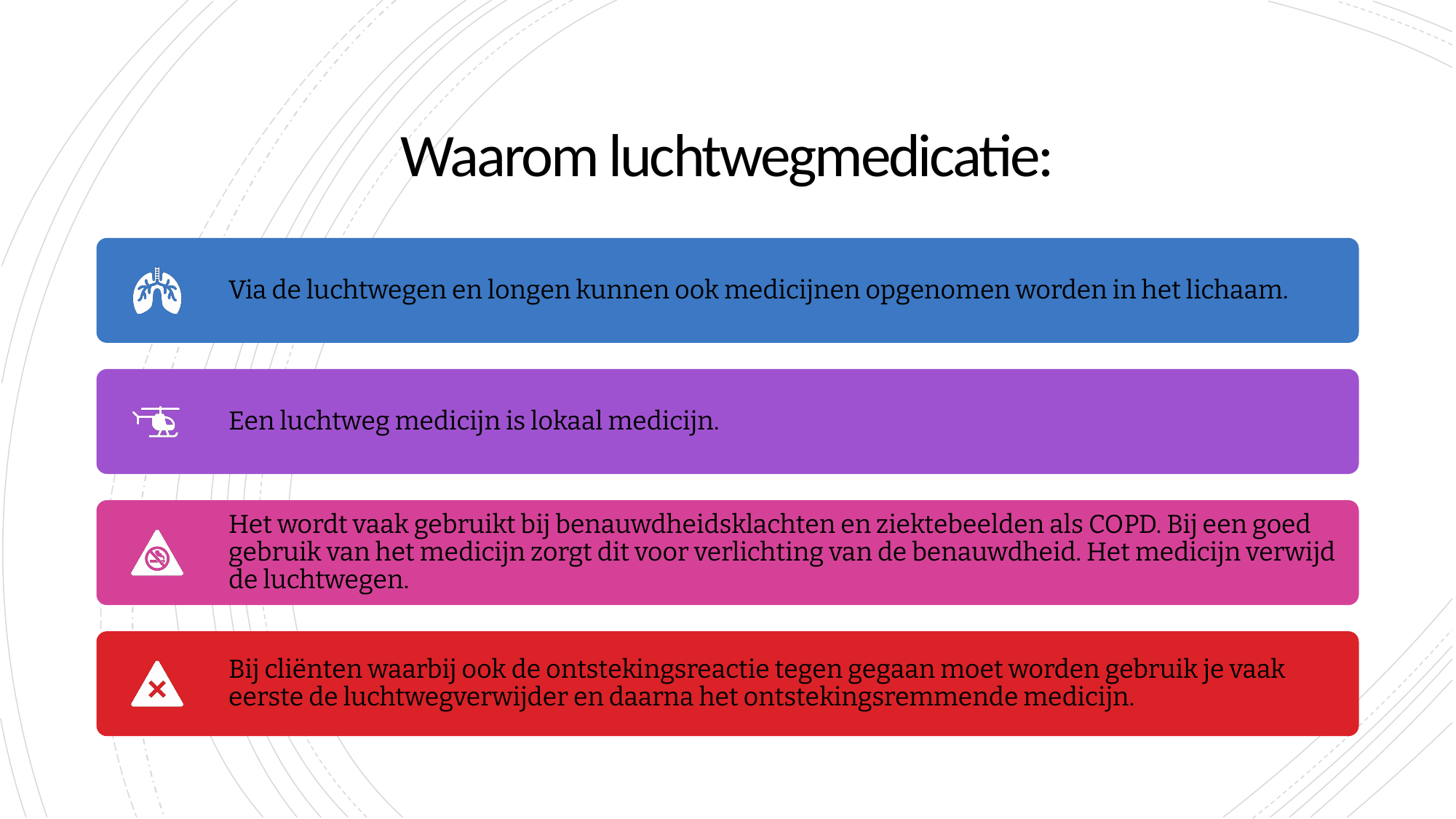

# Waarom luchtwegmedicatie:
Via de luchtwegen en longen kunnen ook medicijnen opgenomen worden in het lichaam.
Een luchtweg medicijn is lokaal medicijn.
Het wordt vaak gebruikt bij benauwdheidsklachten en ziektebeelden als COPD. Bij een goed gebruik van het medicijn zorgt dit voor verlichting van de benauwdheid. Het medicijn verwijd de luchtwegen.
Bij cliënten waarbij ook de ontstekingsreactie tegen gegaan moet worden gebruik je vaak eerste de luchtwegverwijder en daarna het ontstekingsremmende medicijn.